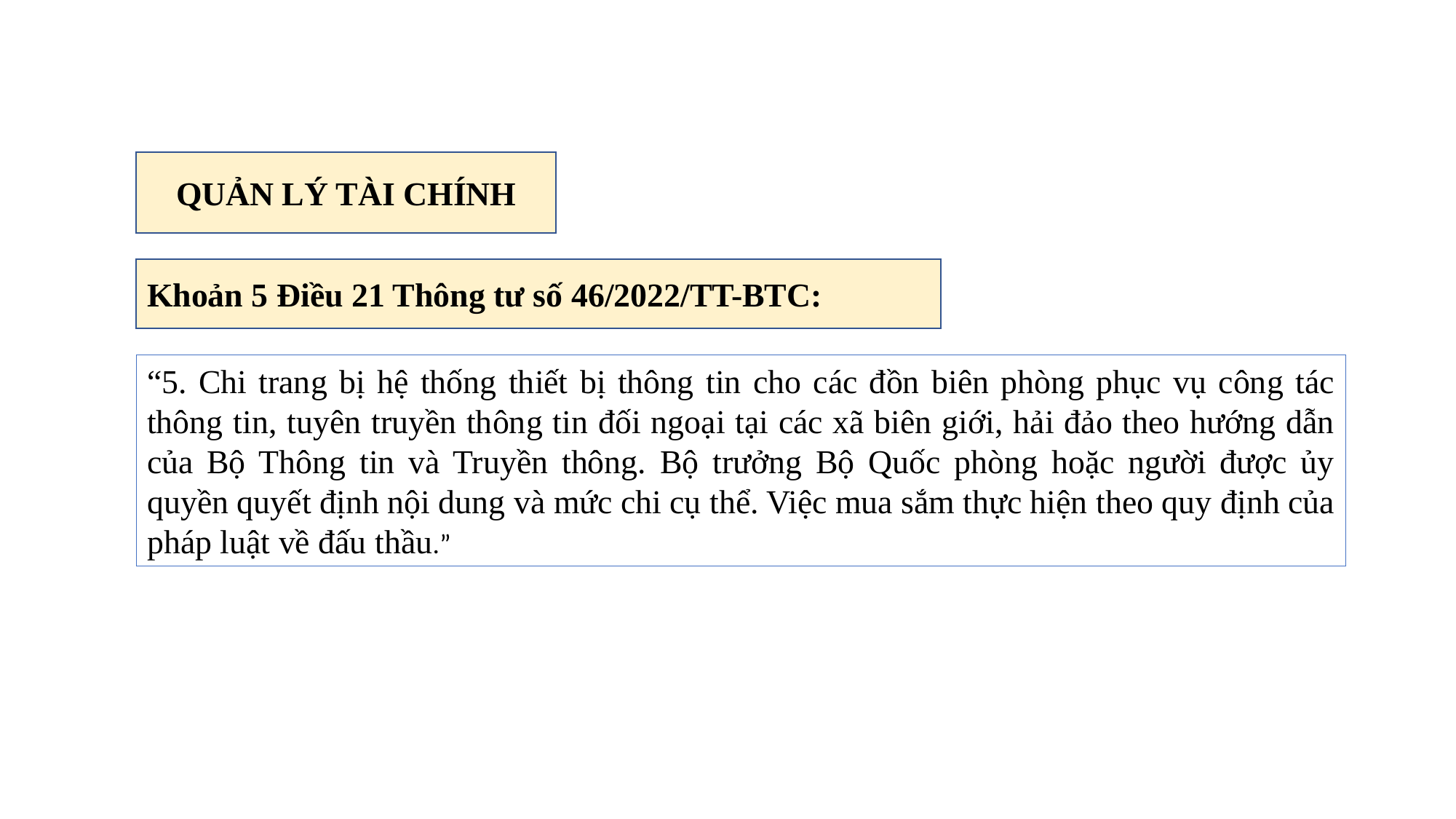

QUẢN LÝ TÀI CHÍNH
Khoản 5 Điều 21 Thông tư số 46/2022/TT-BTC:
“5. Chi trang bị hệ thống thiết bị thông tin cho các đồn biên phòng phục vụ công tác thông tin, tuyên truyền thông tin đối ngoại tại các xã biên giới, hải đảo theo hướng dẫn của Bộ Thông tin và Truyền thông. Bộ trưởng Bộ Quốc phòng hoặc người được ủy quyền quyết định nội dung và mức chi cụ thể. Việc mua sắm thực hiện theo quy định của pháp luật về đấu thầu.”